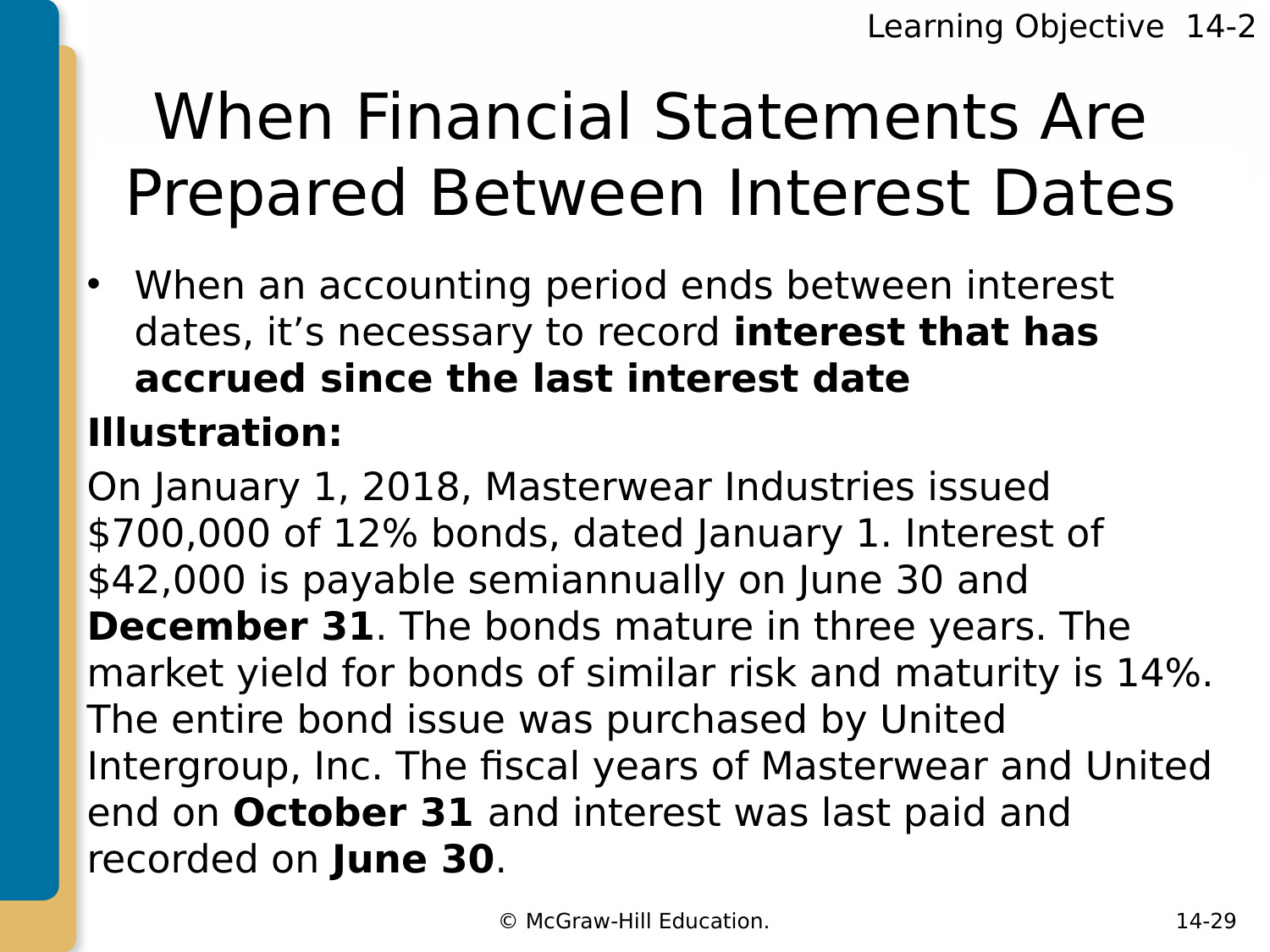

Learning Objective  14-2
# When Financial Statements Are Prepared Between Interest Dates
When an accounting period ends between interest dates, it’s necessary to record interest that has accrued since the last interest date
Illustration:
On January 1, 2018, Masterwear Industries issued $700,000 of 12% bonds, dated January 1. Interest of $42,000 is payable semiannually on June 30 and December 31. The bonds mature in three years. The market yield for bonds of similar risk and maturity is 14%. The entire bond issue was purchased by United Intergroup, Inc. The fiscal years of Masterwear and United end on October 31 and interest was last paid and recorded on June 30.